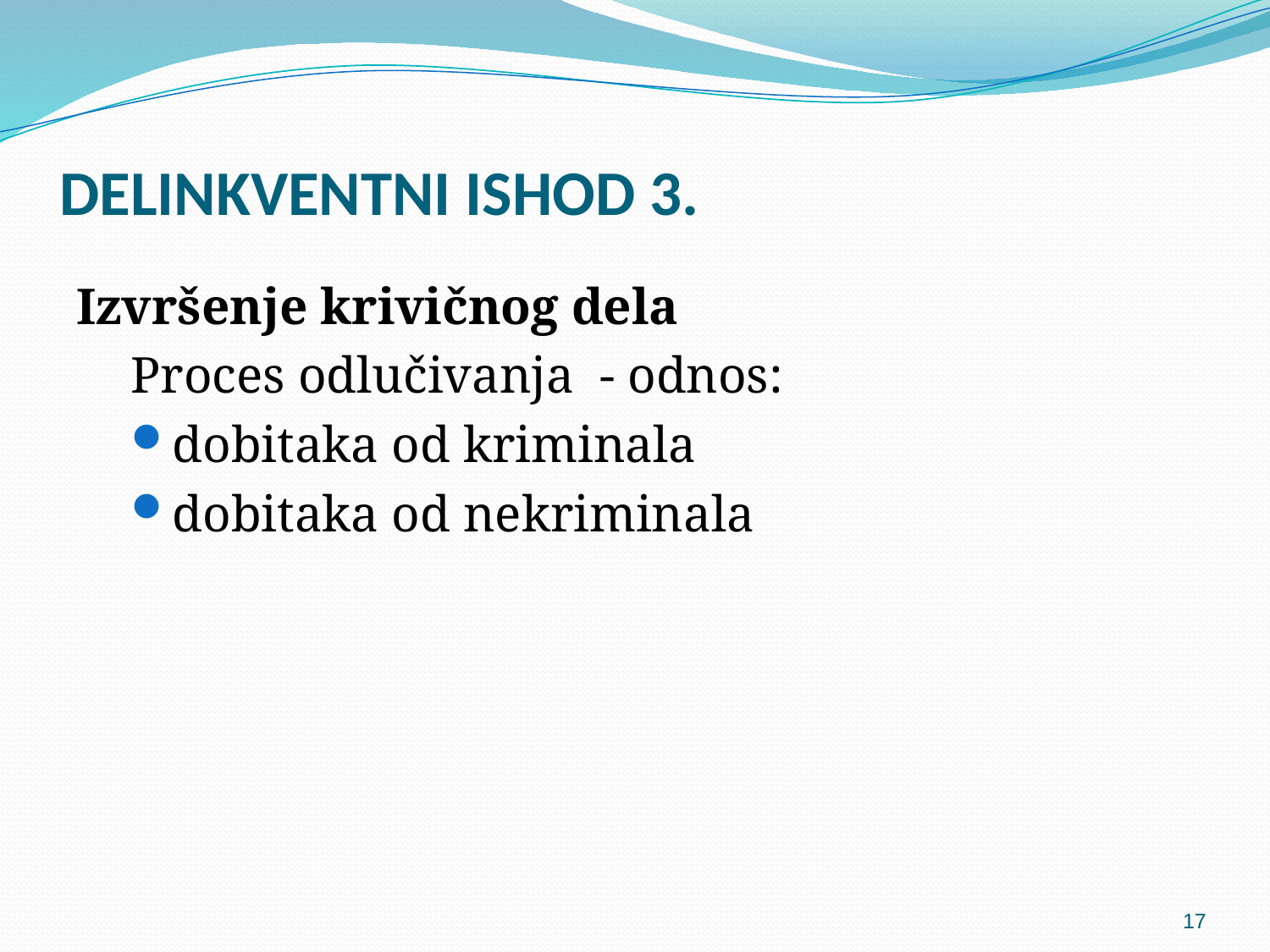

# DELINKVENTNI ISHOD 3.
Izvršenje krivičnog dela
Proces odlučivanja  - odnos:
dobitaka od kriminala
dobitaka od nekriminala
17